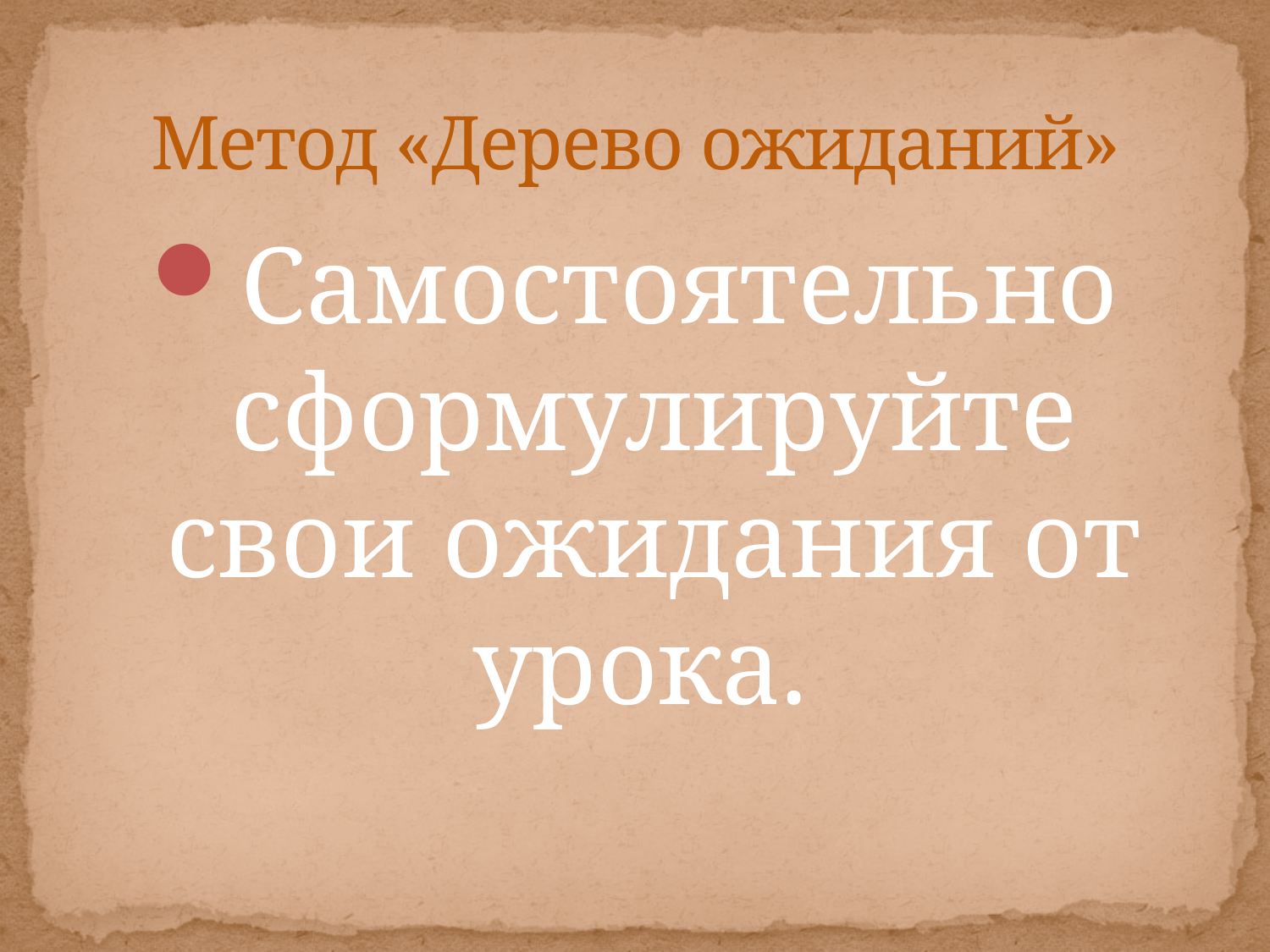

# Метод «Дерево ожиданий»
Самостоятельно сформулируйте свои ожидания от урока.